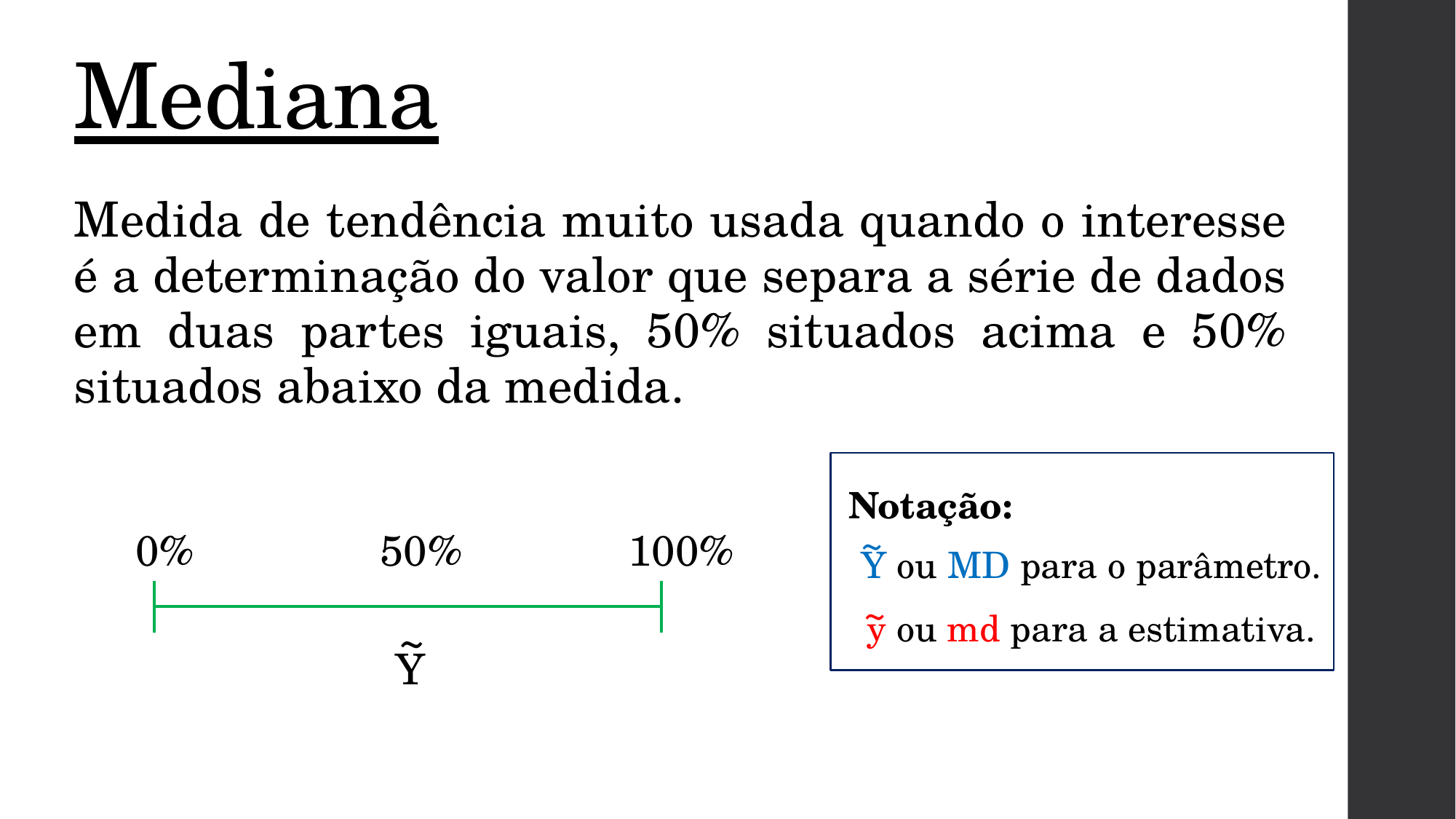

# Mediana
Medida de tendência muito usada quando o interesse é a determinação do valor que separa a série de dados em duas partes iguais, 50% situados acima e 50% situados abaixo da medida.

Notação:
~
0%
50%
100%
Y ou MD para o parâmetro.
y ou md para a estimativa.
~
~
Y